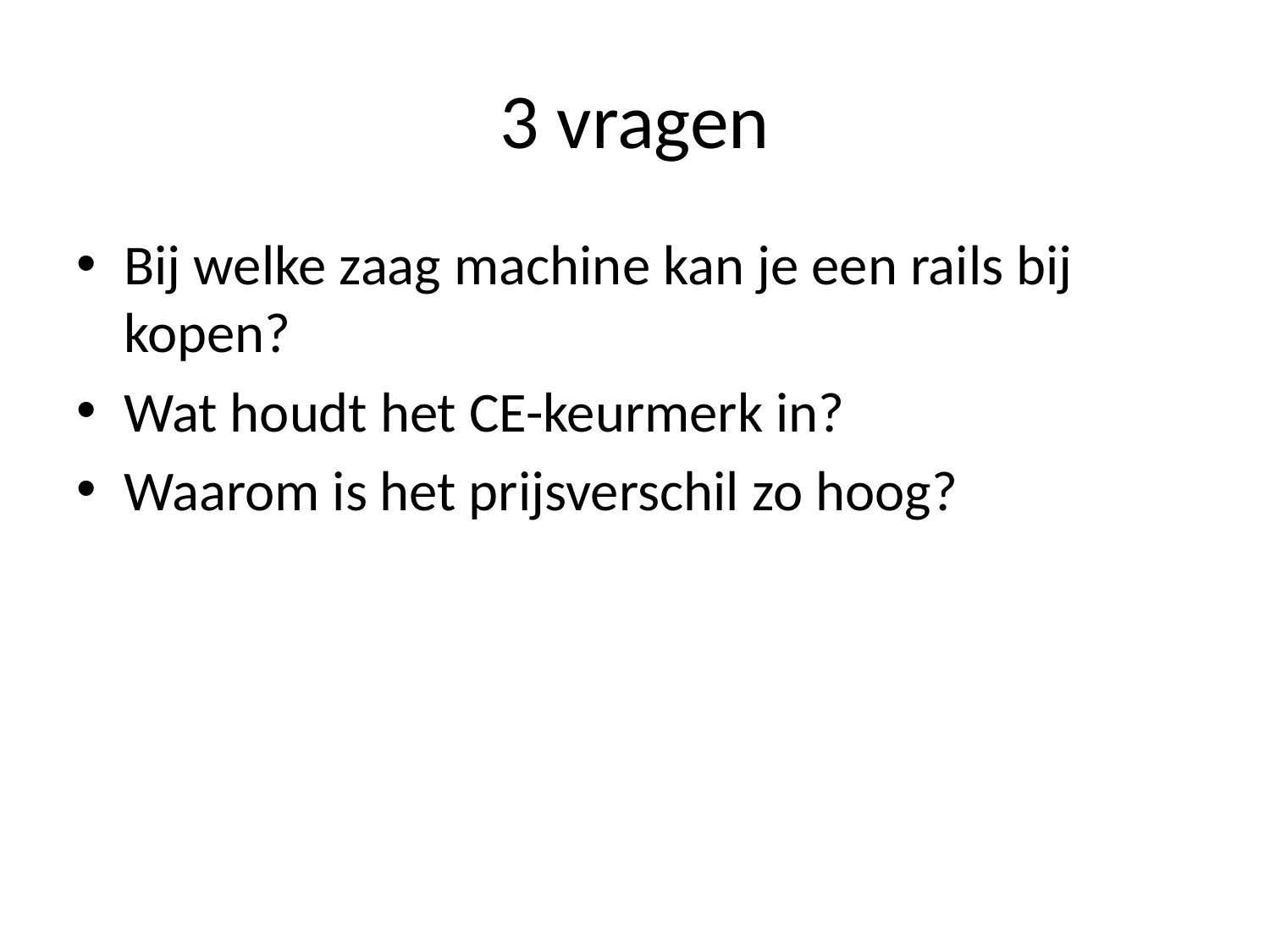

# 3 vragen
Bij welke zaag machine kan je een rails bij kopen?
Wat houdt het CE-keurmerk in?
Waarom is het prijsverschil zo hoog?